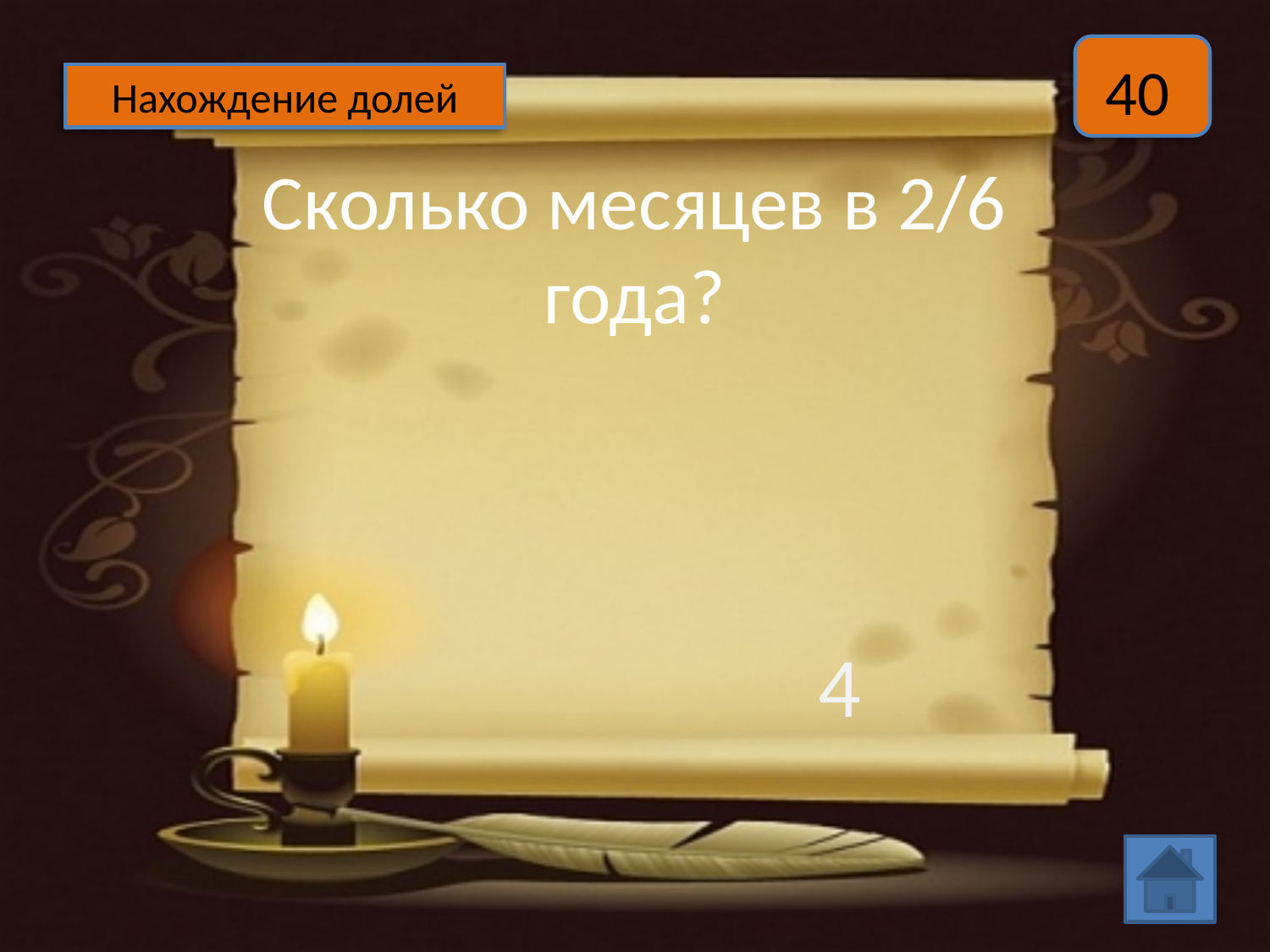

40
Нахождение долей
Сколько месяцев в 2/6 года?
4